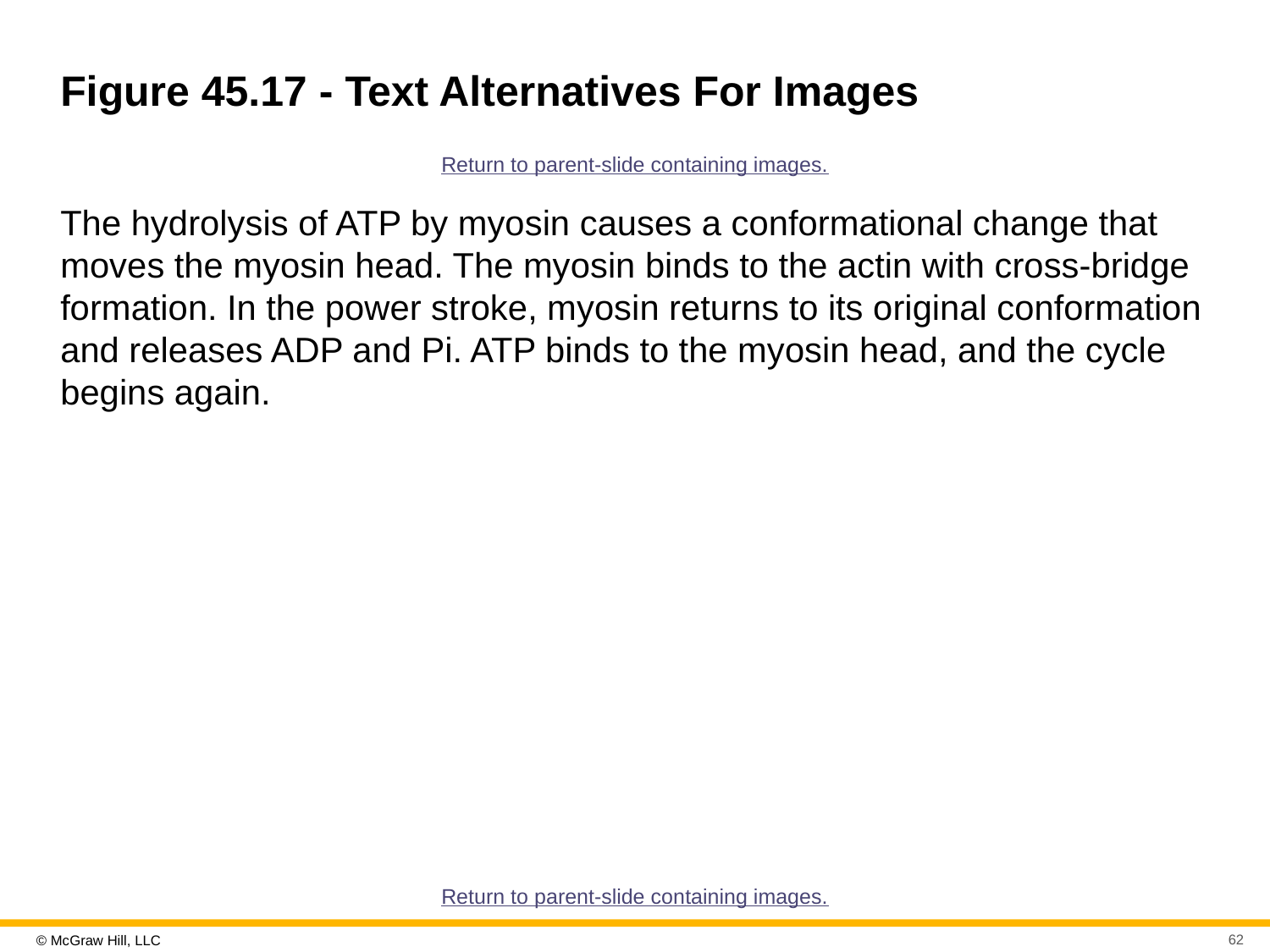

# Figure 45.17 - Text Alternatives For Images
Return to parent-slide containing images.
The hydrolysis of ATP by myosin causes a conformational change that moves the myosin head. The myosin binds to the actin with cross-bridge formation. In the power stroke, myosin returns to its original conformation and releases ADP and Pi. ATP binds to the myosin head, and the cycle begins again.
Return to parent-slide containing images.
62